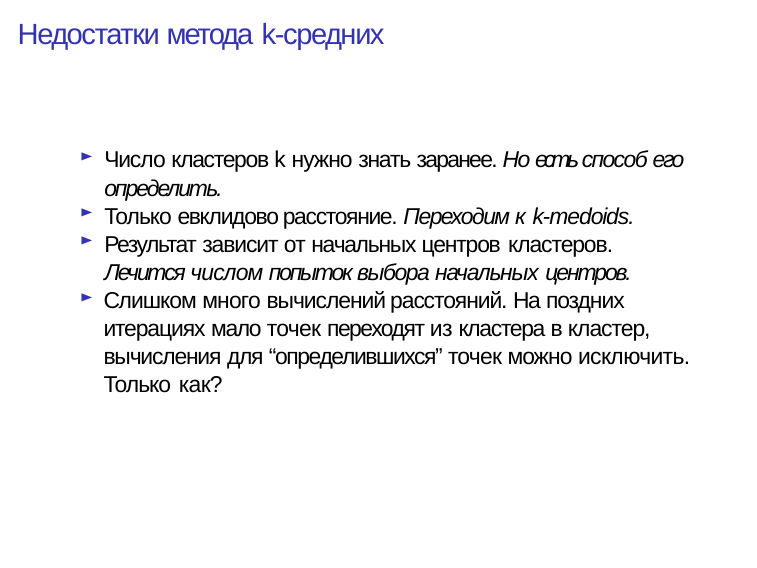

# Недостатки метода k-средних
Число кластеров k нужно знать заранее. Но есть способ его  определить.
Только евклидово расстояние. Переходим к k-medoids.
Результат зависит от начальных центров кластеров.
Лечится числом попыток выбора начальных центров.
Слишком много вычислений расстояний. На поздних  итерациях мало точек переходят из кластера в кластер,  вычисления для “определившихся” точек можно исключить.  Только как?